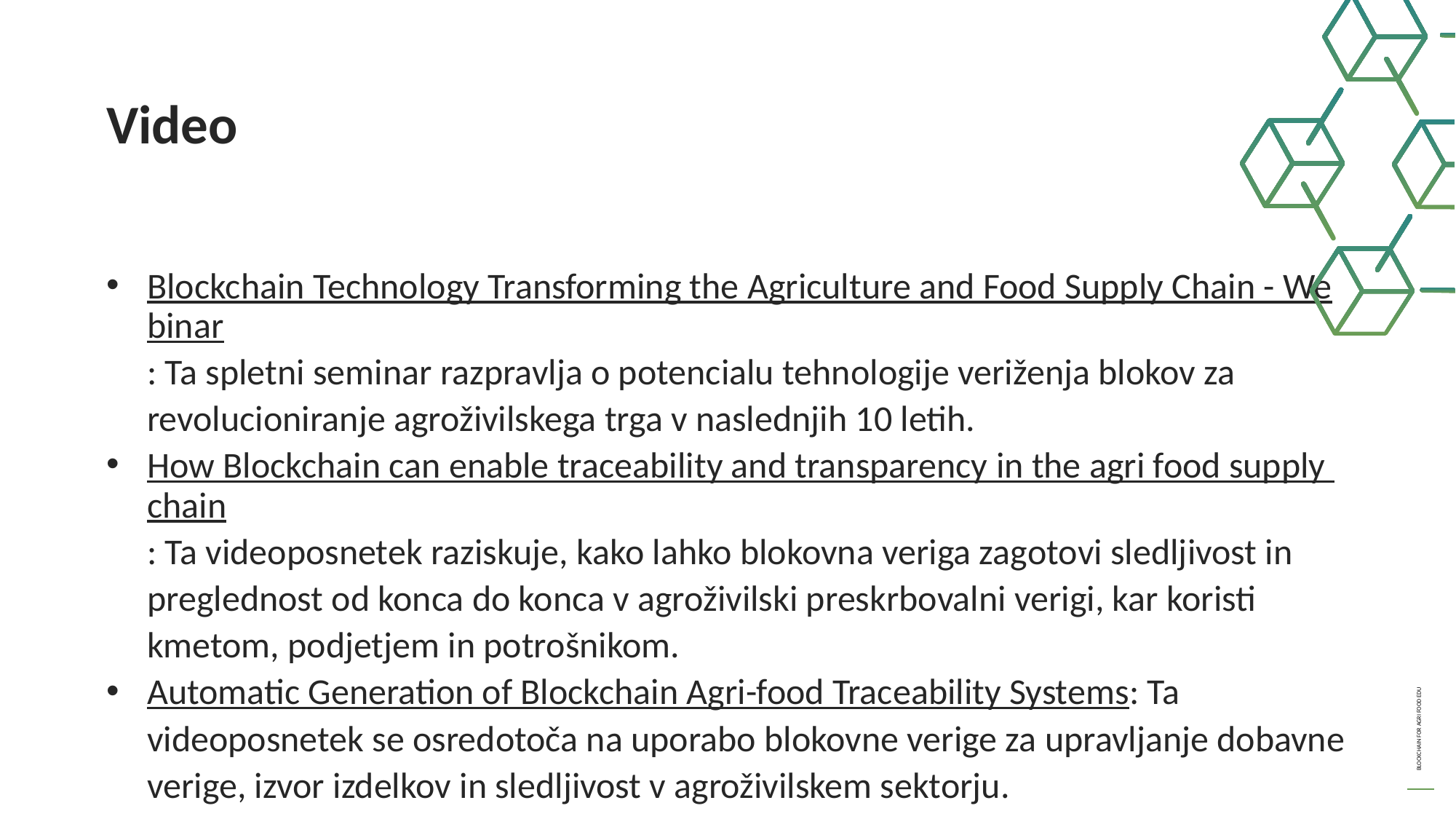

Video
Blockchain Technology Transforming the Agriculture and Food Supply Chain - Webinar: Ta spletni seminar razpravlja o potencialu tehnologije veriženja blokov za revolucioniranje agroživilskega trga v naslednjih 10 letih.
How Blockchain can enable traceability and transparency in the agri food supply chain: Ta videoposnetek raziskuje, kako lahko blokovna veriga zagotovi sledljivost in preglednost od konca do konca v agroživilski preskrbovalni verigi, kar koristi kmetom, podjetjem in potrošnikom.
Automatic Generation of Blockchain Agri-food Traceability Systems: Ta videoposnetek se osredotoča na uporabo blokovne verige za upravljanje dobavne verige, izvor izdelkov in sledljivost v agroživilskem sektorju.